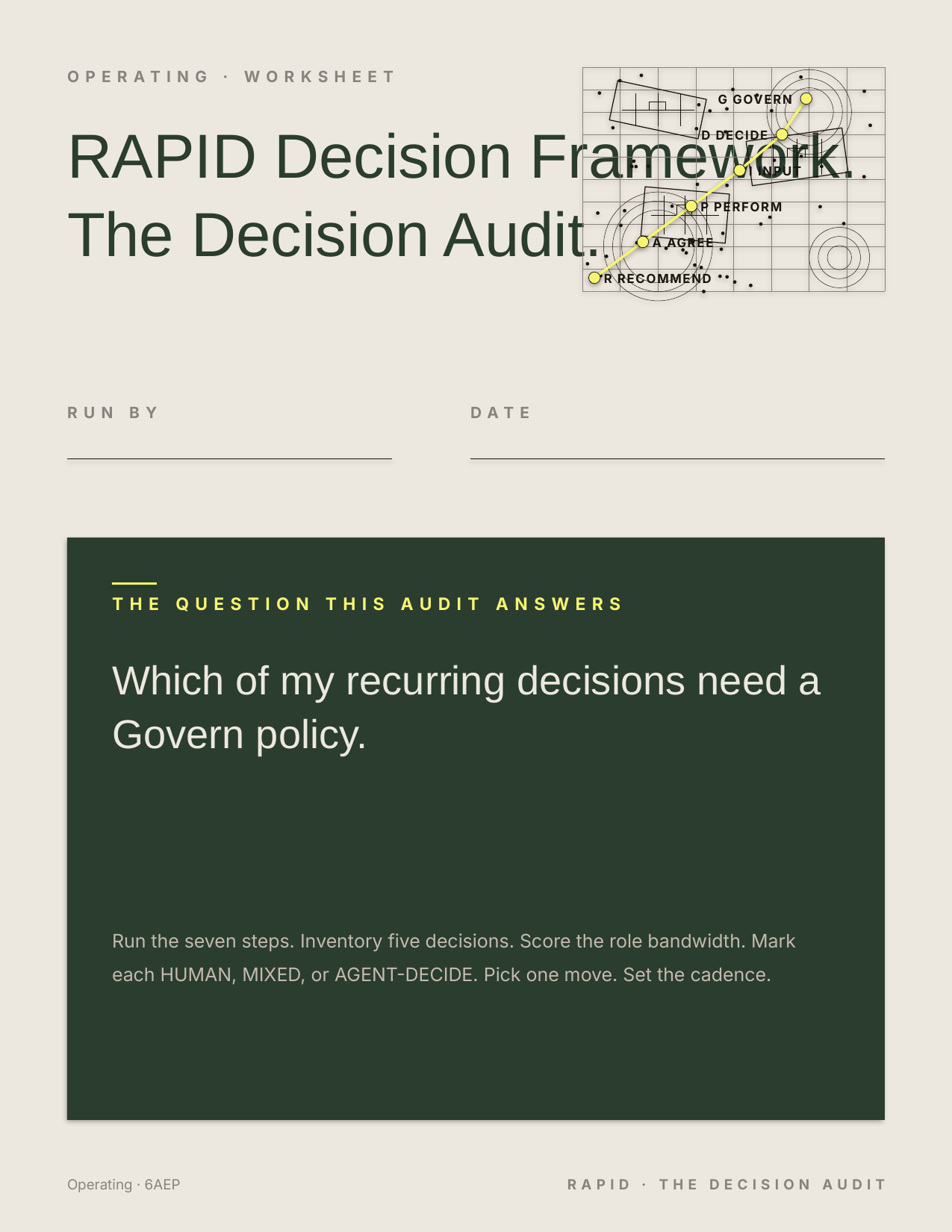

OPERATING · WORKSHEET

G GOVERN

RAPID Decision Framework.
The Decision Audit.

D DECIDE

I INPUT

P PERFORM

A AGREE

R RECOMMEND

RUN BY
DATE

THE QUESTION THIS AUDIT ANSWERS
Which of my recurring decisions need a Govern policy.
Run the seven steps. Inventory five decisions. Score the role bandwidth. Mark each HUMAN, MIXED, or AGENT-DECIDE. Pick one move. Set the cadence.
Operating · 6AEP
RAPID · THE DECISION AUDIT